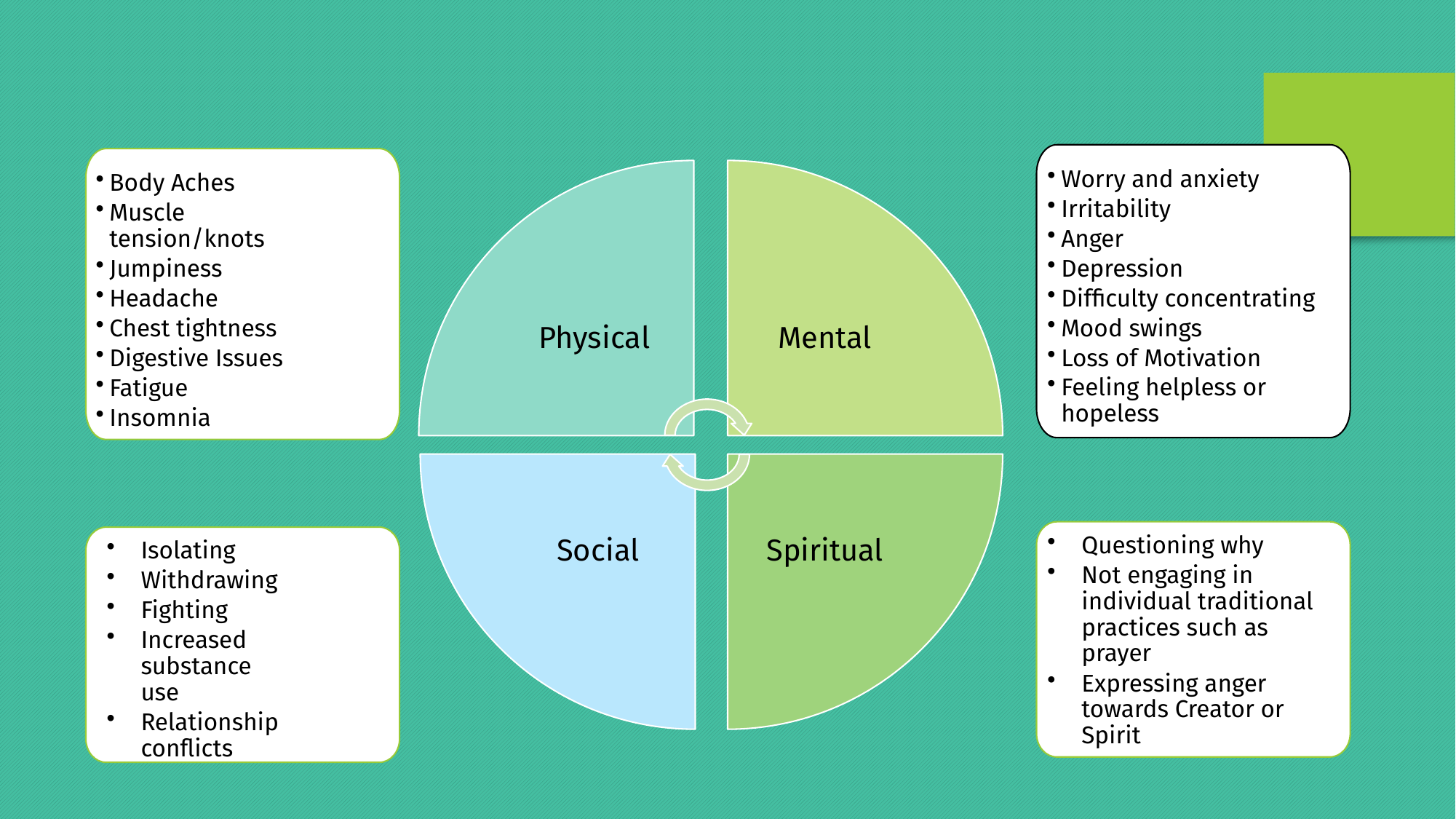

Worry and anxiety
Irritability
Anger
Depression
Difficulty concentrating
Mood swings
Loss of Motivation
Feeling helpless or hopeless

Body Aches
Muscle tension/knots
Jumpiness
Headache
Chest tightness
Digestive Issues
Fatigue
Insomnia

Mental
Physical

Spiritual
Social
Questioning why
Not engaging in individual traditional practices such as prayer
Expressing anger towards Creator or Spirit
Isolating
Withdrawing
Fighting
Increased substance use
Relationship conflicts